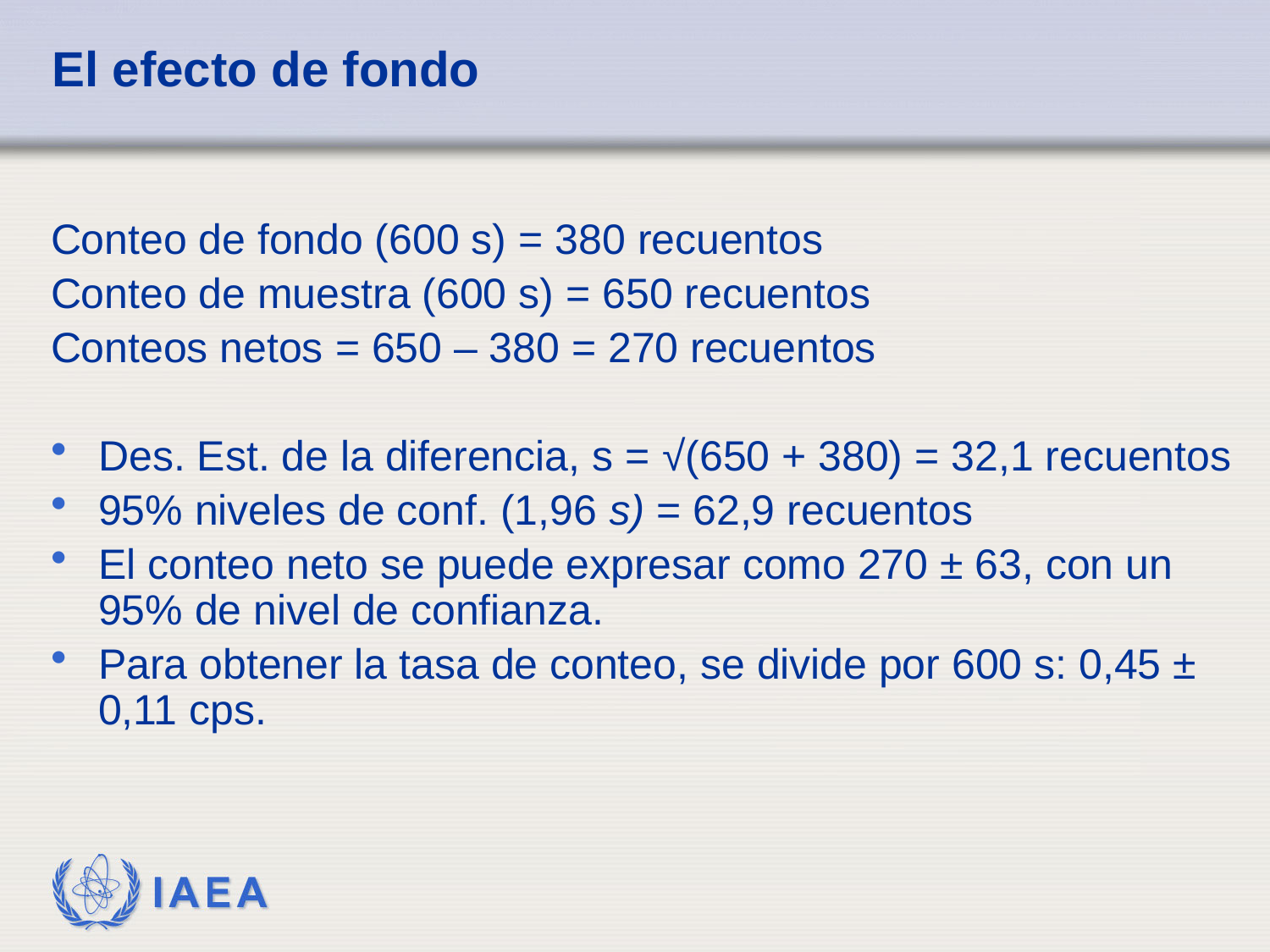

# El efecto de fondo
Conteo de fondo (600 s) = 380 recuentos
Conteo de muestra (600 s) = 650 recuentos
Conteos netos = 650 – 380 = 270 recuentos

Des. Est. de la diferencia, s = √(650 + 380) = 32,1 recuentos
95% niveles de conf. (1,96 s) = 62,9 recuentos
El conteo neto se puede expresar como 270 ± 63, con un 95% de nivel de confianza.
Para obtener la tasa de conteo, se divide por 600 s: 0,45 ± 0,11 cps.